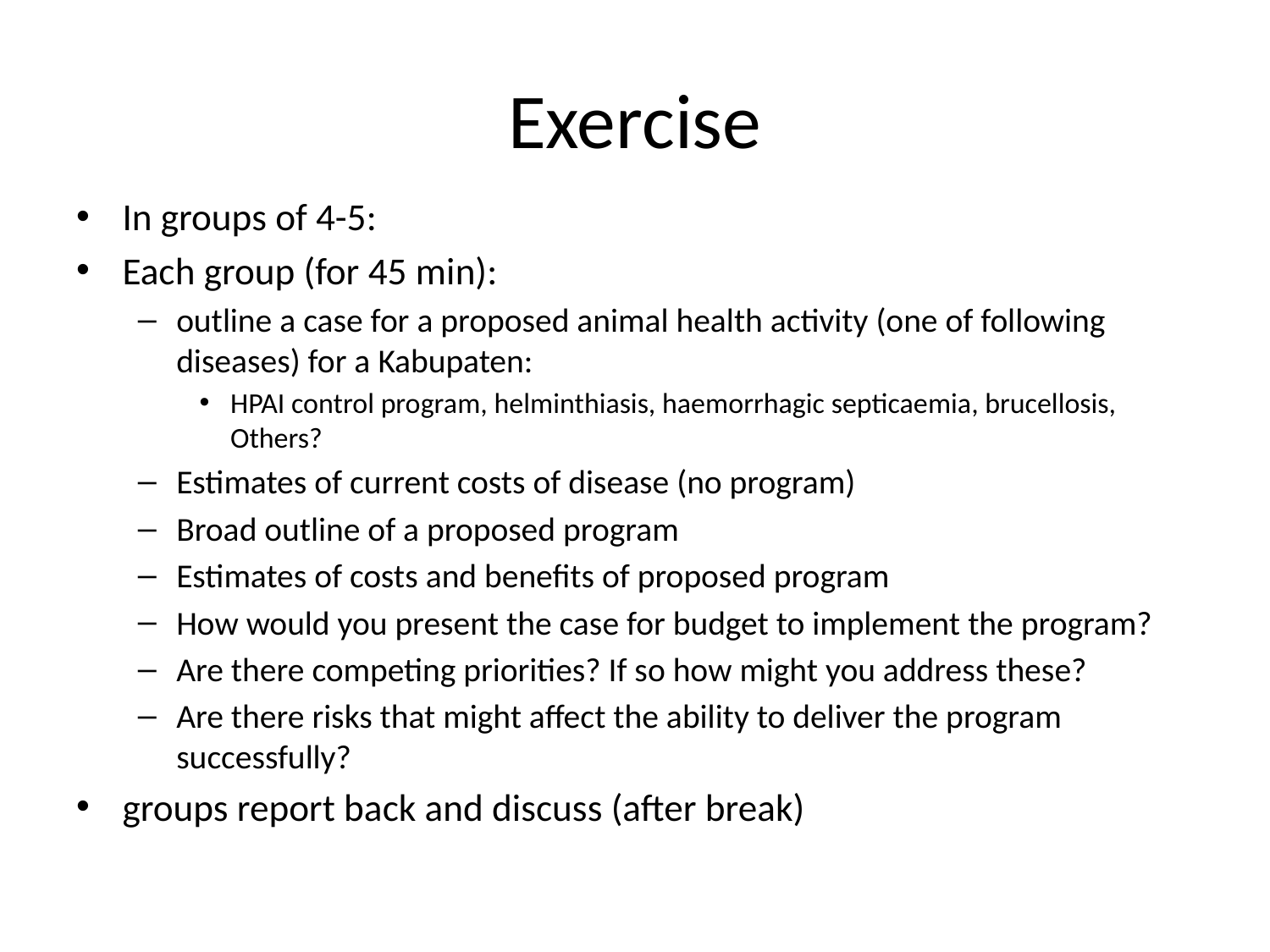

# Exercise
In groups of 4-5:
Each group (for 45 min):
outline a case for a proposed animal health activity (one of following diseases) for a Kabupaten:
HPAI control program, helminthiasis, haemorrhagic septicaemia, brucellosis, Others?
Estimates of current costs of disease (no program)
Broad outline of a proposed program
Estimates of costs and benefits of proposed program
How would you present the case for budget to implement the program?
Are there competing priorities? If so how might you address these?
Are there risks that might affect the ability to deliver the program successfully?
groups report back and discuss (after break)